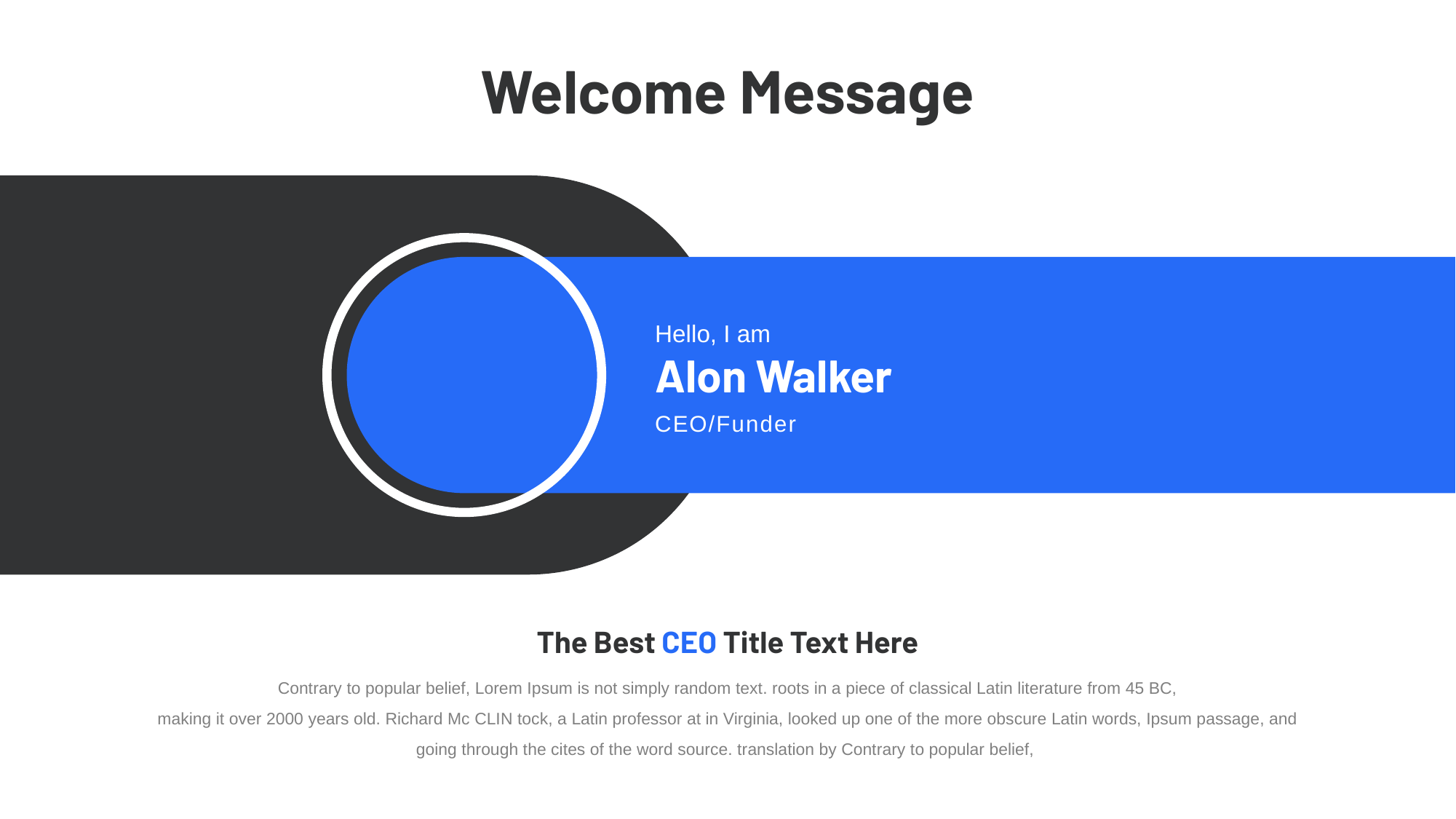

Welcome Message

Hello, I am
Alon Walker
CEO/Funder
The Best CEO Title Text Here
Contrary to popular belief, Lorem Ipsum is not simply random text. roots in a piece of classical Latin literature from 45 BC,
making it over 2000 years old. Richard Mc CLIN tock, a Latin professor at in Virginia, looked up one of the more obscure Latin words, Ipsum passage, and going through the cites of the word source. translation by Contrary to popular belief,